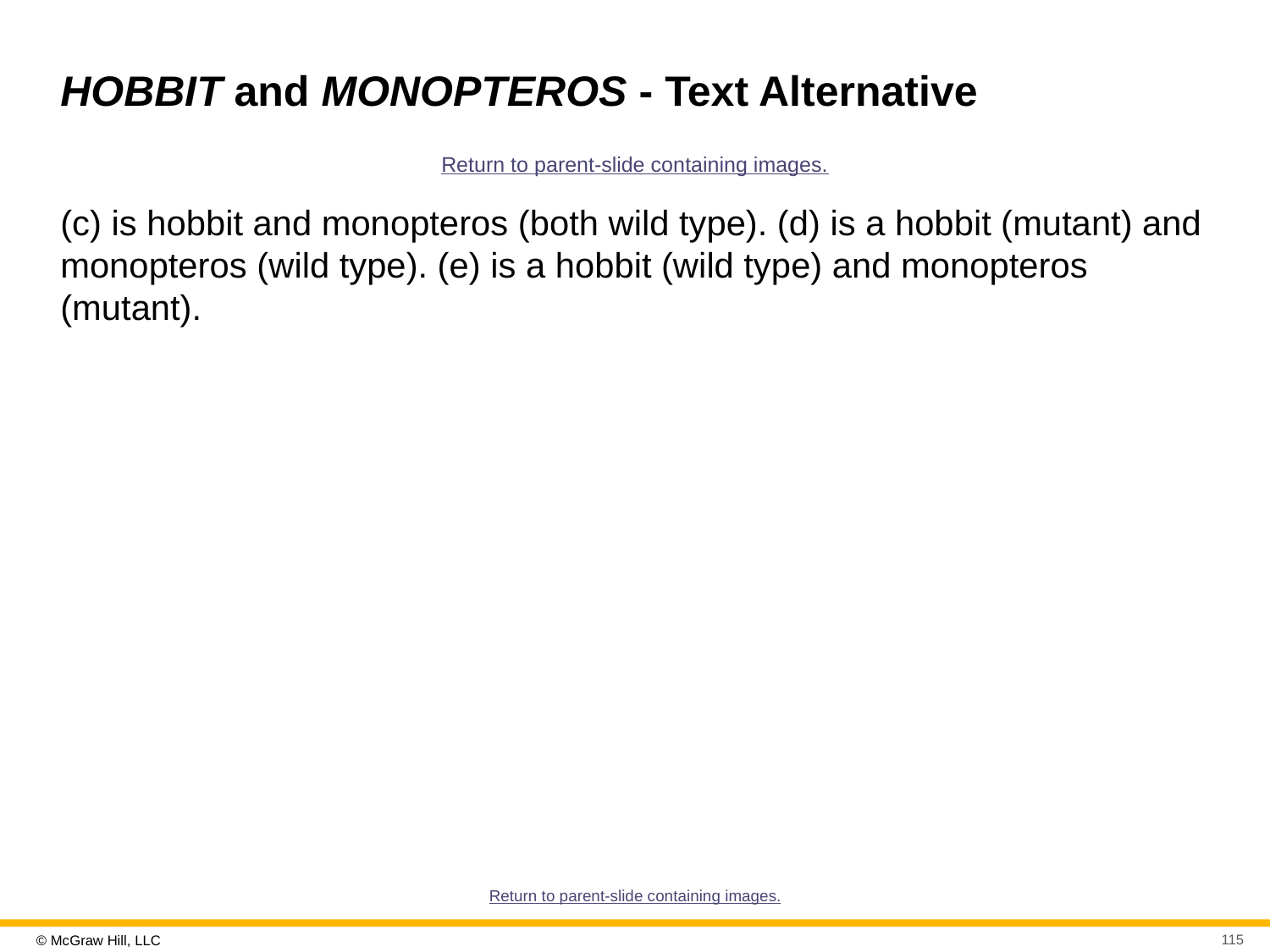

# HOBBIT and MONOPTEROS - Text Alternative
Return to parent-slide containing images.
(c) is hobbit and monopteros (both wild type). (d) is a hobbit (mutant) and monopteros (wild type). (e) is a hobbit (wild type) and monopteros (mutant).
Return to parent-slide containing images.
115